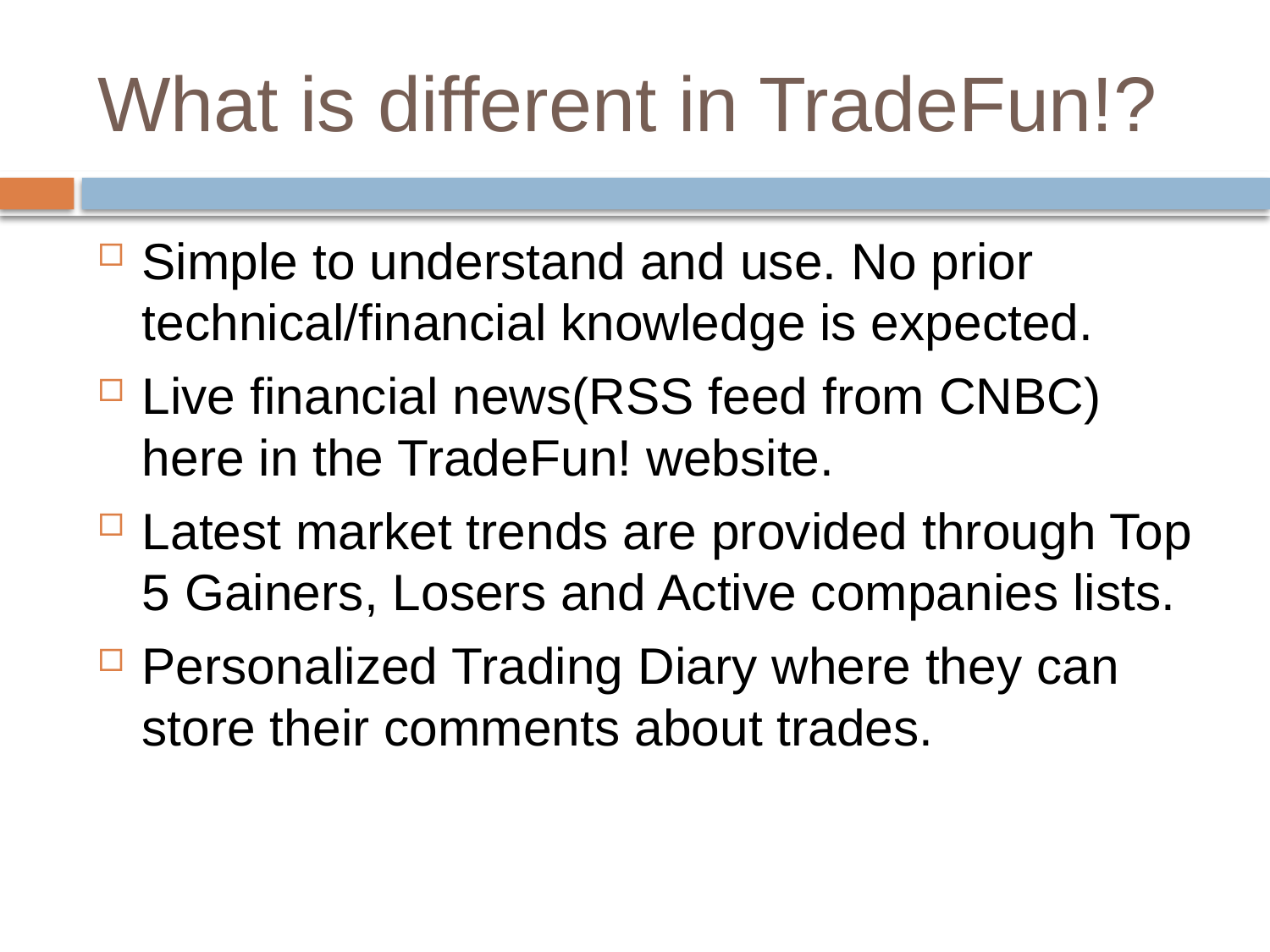

# What is different in TradeFun!?
Simple to understand and use. No prior technical/financial knowledge is expected.
Live financial news(RSS feed from CNBC) here in the TradeFun! website.
Latest market trends are provided through Top 5 Gainers, Losers and Active companies lists.
Personalized Trading Diary where they can store their comments about trades.